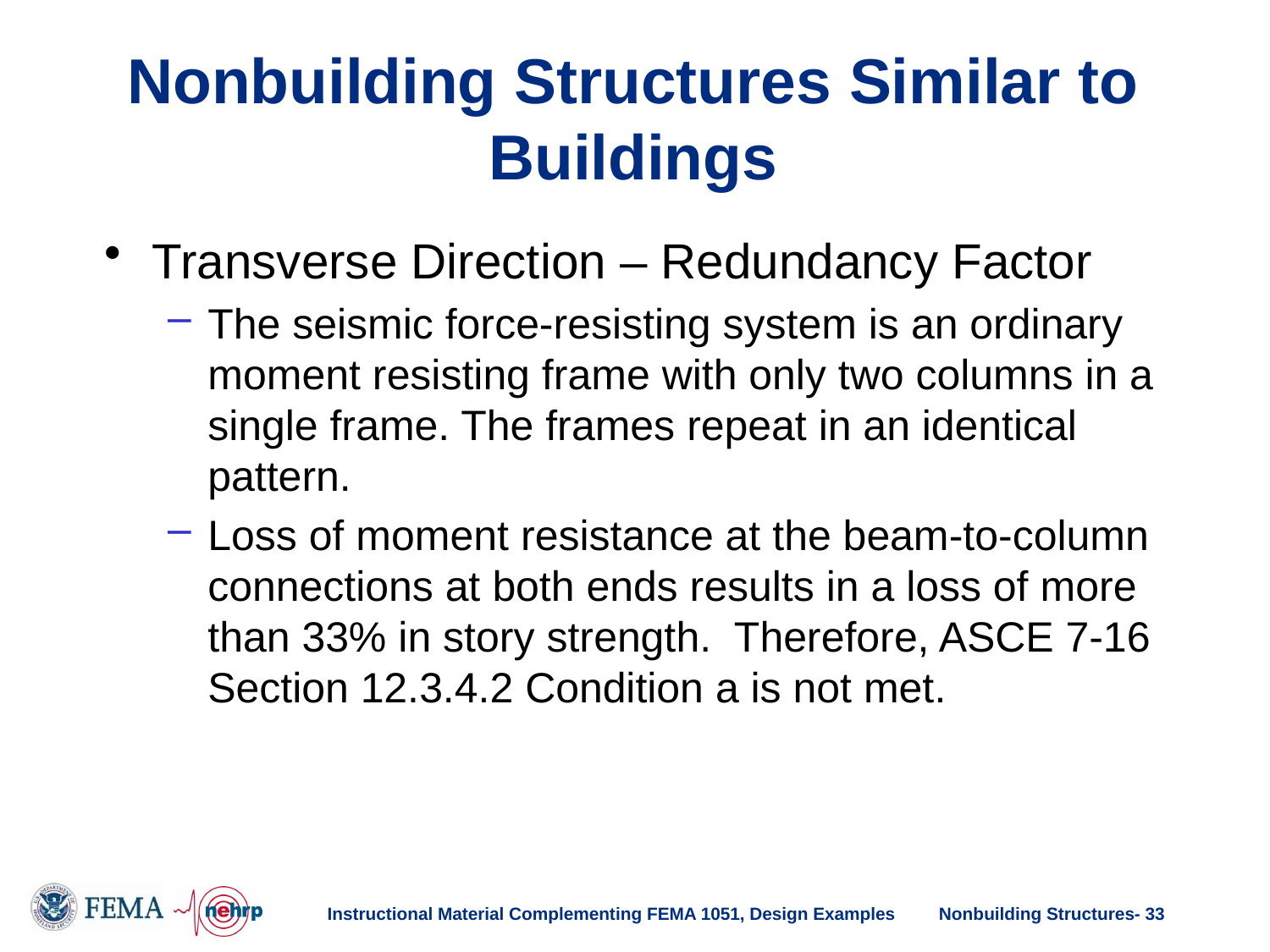

# Nonbuilding Structures Similar to Buildings
Transverse Direction – Redundancy Factor
The seismic force-resisting system is an ordinary moment resisting frame with only two columns in a single frame. The frames repeat in an identical pattern.
Loss of moment resistance at the beam-to-column connections at both ends results in a loss of more than 33% in story strength.  Therefore, ASCE 7-16 Section 12.3.4.2 Condition a is not met.
Instructional Material Complementing FEMA 1051, Design Examples
Nonbuilding Structures- 33